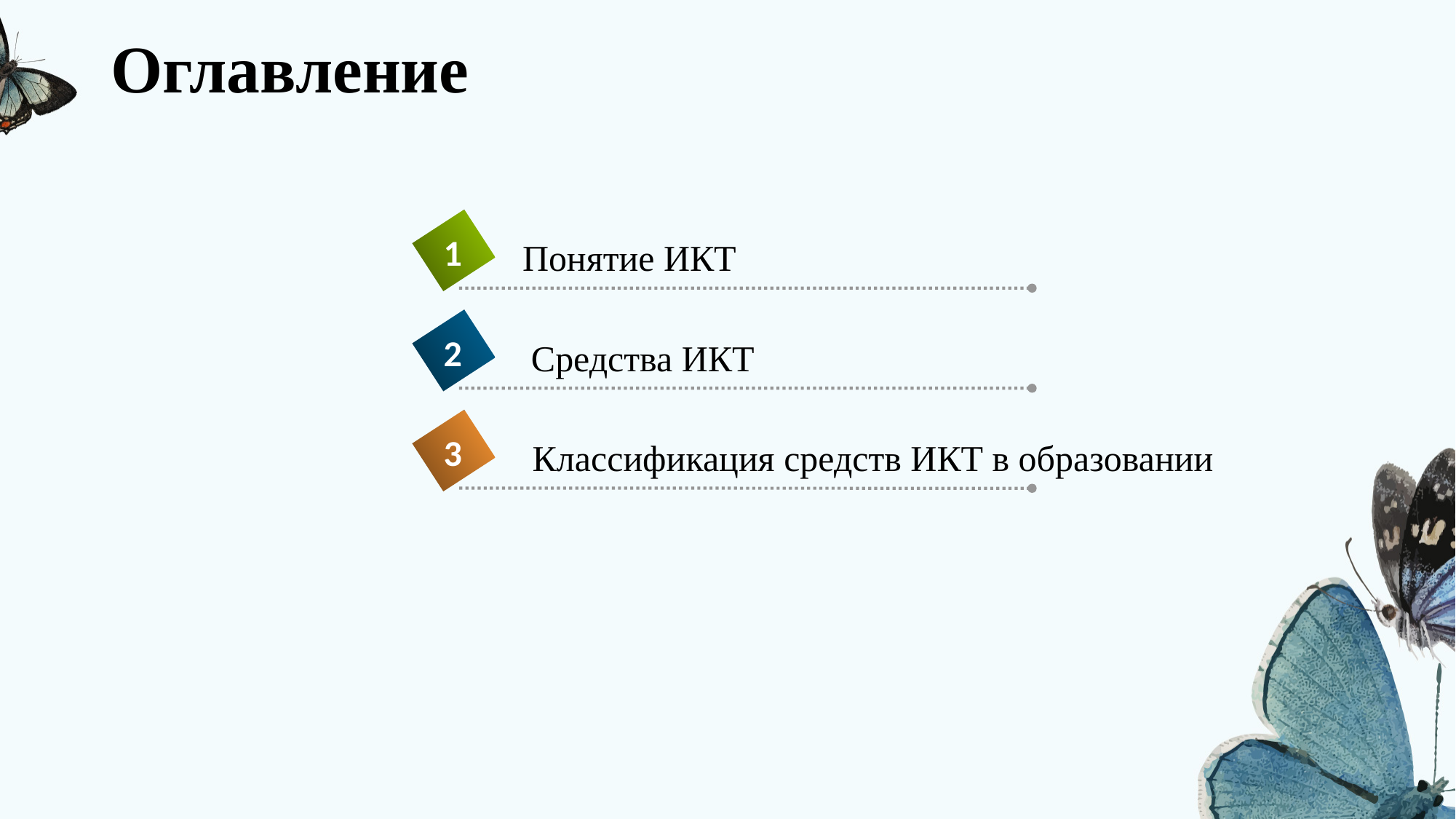

# Оглавление

1
Понятие ИКТ

2
Средства ИКТ

3
Классификация средств ИКТ в образовании